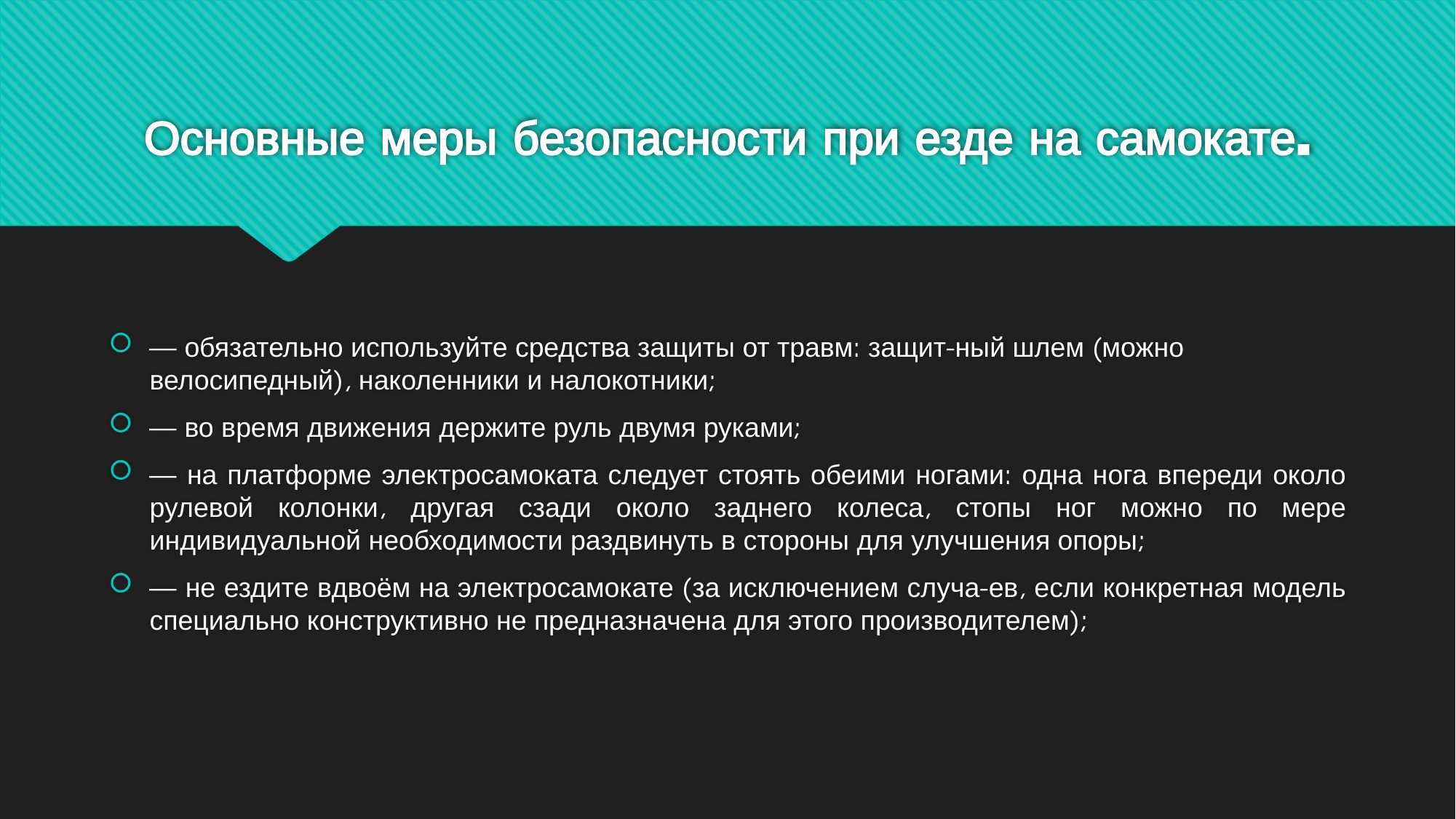

# Основные меры безопасности при езде на самокате.
— обязательно используйте средства защиты от травм: защит-ный шлем (можно велосипедный), наколенники и налокотники;
— во время движения держите руль двумя руками;
— на платформе электросамоката следует стоять обеими ногами: одна нога впереди около рулевой колонки, другая сзади около заднего колеса, стопы ног можно по мере индивидуальной необходимости раздвинуть в стороны для улучшения опоры;
— не ездите вдвоём на электросамокате (за исключением случа-ев, если конкретная модель специально конструктивно не предназначена для этого производителем);